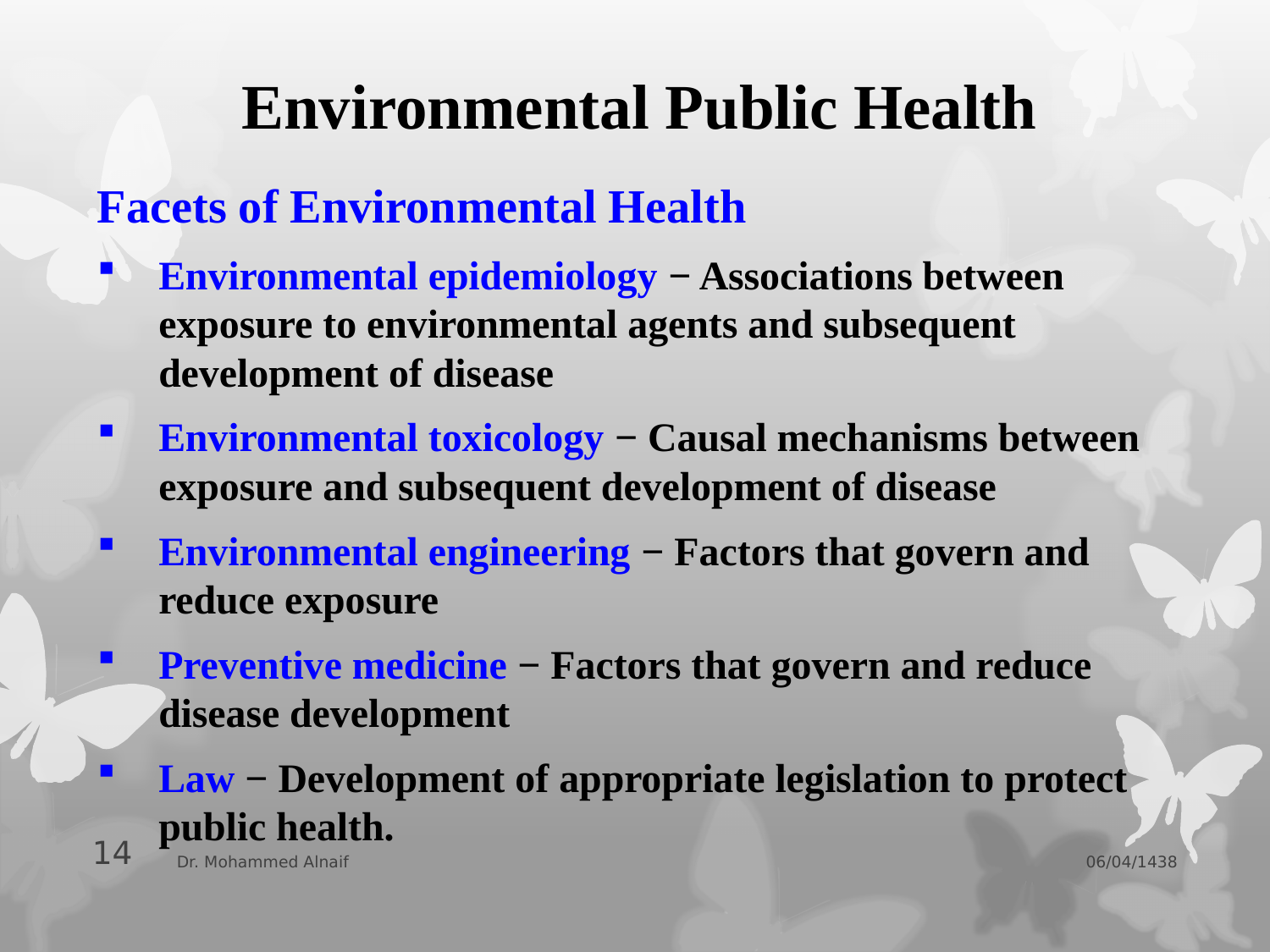

# Environmental Public Health
Facets of Environmental Health 
Environmental epidemiology − Associations between exposure to environmental agents and subsequent development of disease 
Environmental toxicology − Causal mechanisms between exposure and subsequent development of disease 
Environmental engineering − Factors that govern and reduce exposure 
Preventive medicine − Factors that govern and reduce disease development 
Law − Development of appropriate legislation to protect public health.

14
Dr. Mohammed Alnaif
06/04/1438